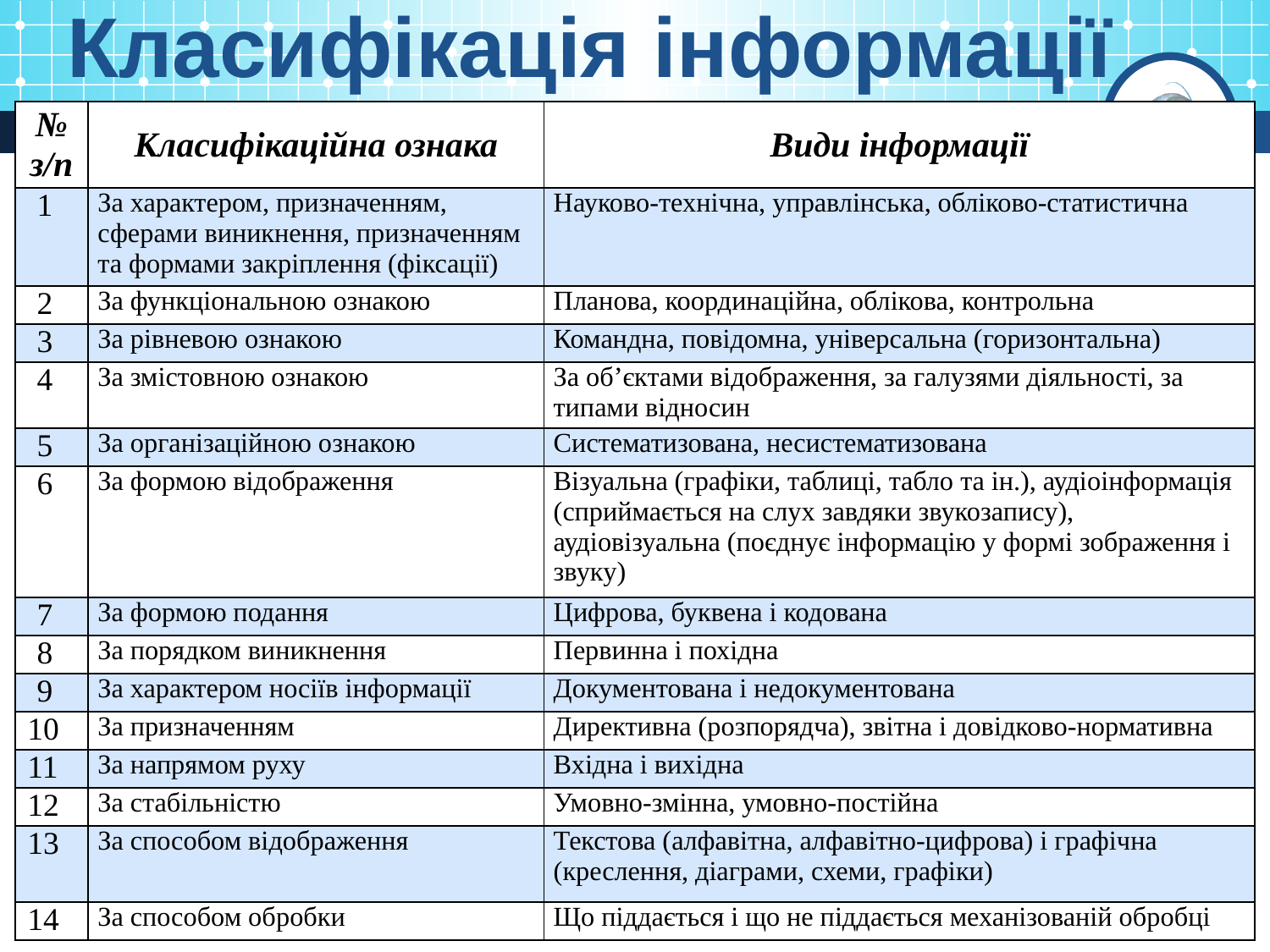

Класифікація інформації
| № з/п | Класифікаційна ознака | Види інформації |
| --- | --- | --- |
| 1 | За характером, призначенням, сферами виникнення, призначенням та формами закріплення (фіксації) | Науково-технічна, управлінська, обліково-статистична |
| 2 | За функціональною ознакою | Планова, координаційна, облікова, контрольна |
| 3 | За рівневою ознакою | Командна, повідомна, універсальна (горизонтальна) |
| 4 | За змістовною ознакою | За об’єктами відображення, за галузями діяльності, за типами відносин |
| 5 | За організаційною ознакою | Систематизована, несистематизована |
| 6 | За формою відображення | Візуальна (графіки, таблиці, табло та ін.), аудіоінформація (сприймається на слух завдяки звукозапису), аудіовізуальна (поєднує інформацію у формі зображення і звуку) |
| 7 | За формою подання | Цифрова, буквена і кодована |
| 8 | За порядком виникнення | Первинна і похідна |
| 9 | За характером носіїв інформації | Документована і недокументована |
| 10 | За призначенням | Директивна (розпорядча), звітна і довідково-нормативна |
| 11 | За напрямом руху | Вхідна і вихідна |
| 12 | За стабільністю | Умовно-змінна, умовно-постійна |
| 13 | За способом відображення | Текстова (алфавітна, алфавітно-цифрова) і графічна (креслення, діаграми, схеми, графіки) |
| 14 | За способом обробки | Що піддається і що не піддається механізованій обробці |